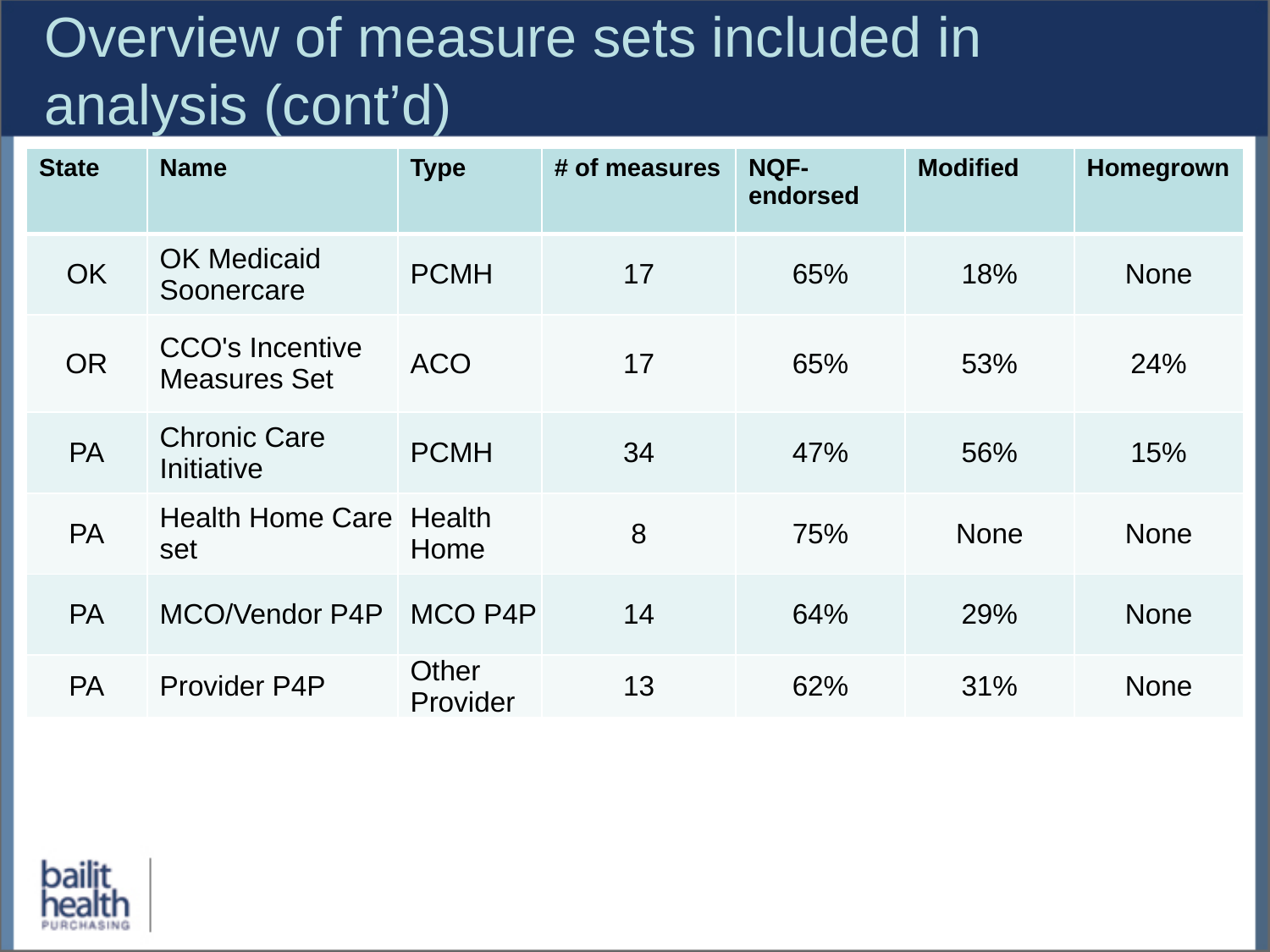

# Overview of measure sets included in analysis (cont’d)
| State | Name | Type | # of measures | NQF-endorsed | Modified | Homegrown |
| --- | --- | --- | --- | --- | --- | --- |
| OK | OK Medicaid Soonercare | PCMH | 17 | 65% | 18% | None |
| OR | CCO's Incentive Measures Set | ACO | 17 | 65% | 53% | 24% |
| PA | Chronic Care Initiative | PCMH | 34 | 47% | 56% | 15% |
| PA | Health Home Care set | Health Home | 8 | 75% | None | None |
| PA | MCO/Vendor P4P | MCO P4P | 14 | 64% | 29% | None |
| PA | Provider P4P | Other Provider | 13 | 62% | 31% | None |